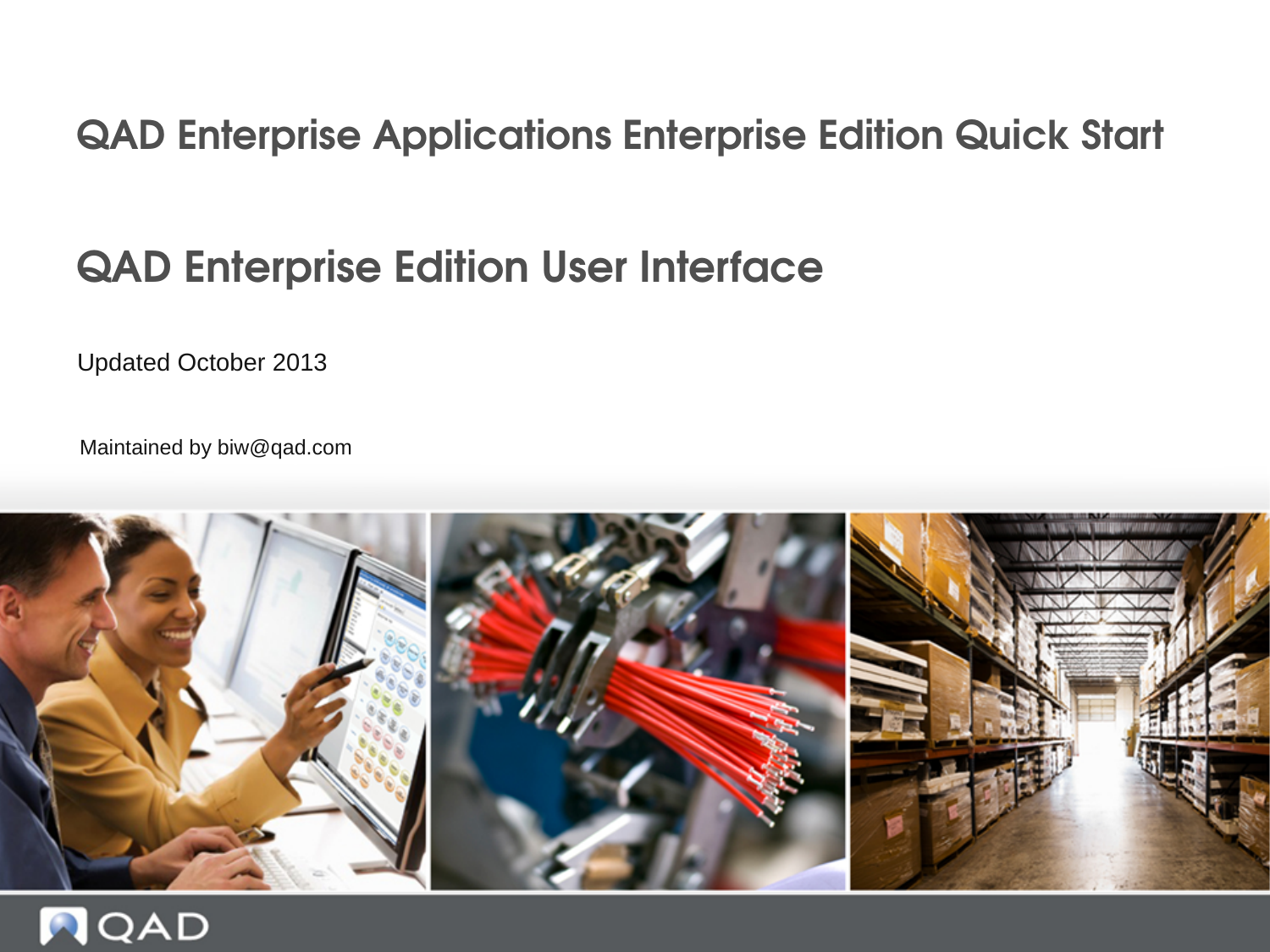

# QAD Enterprise Applications Enterprise Edition Quick Start
QAD Enterprise Edition User Interface
Updated October 2013
Maintained by biw@qad.com